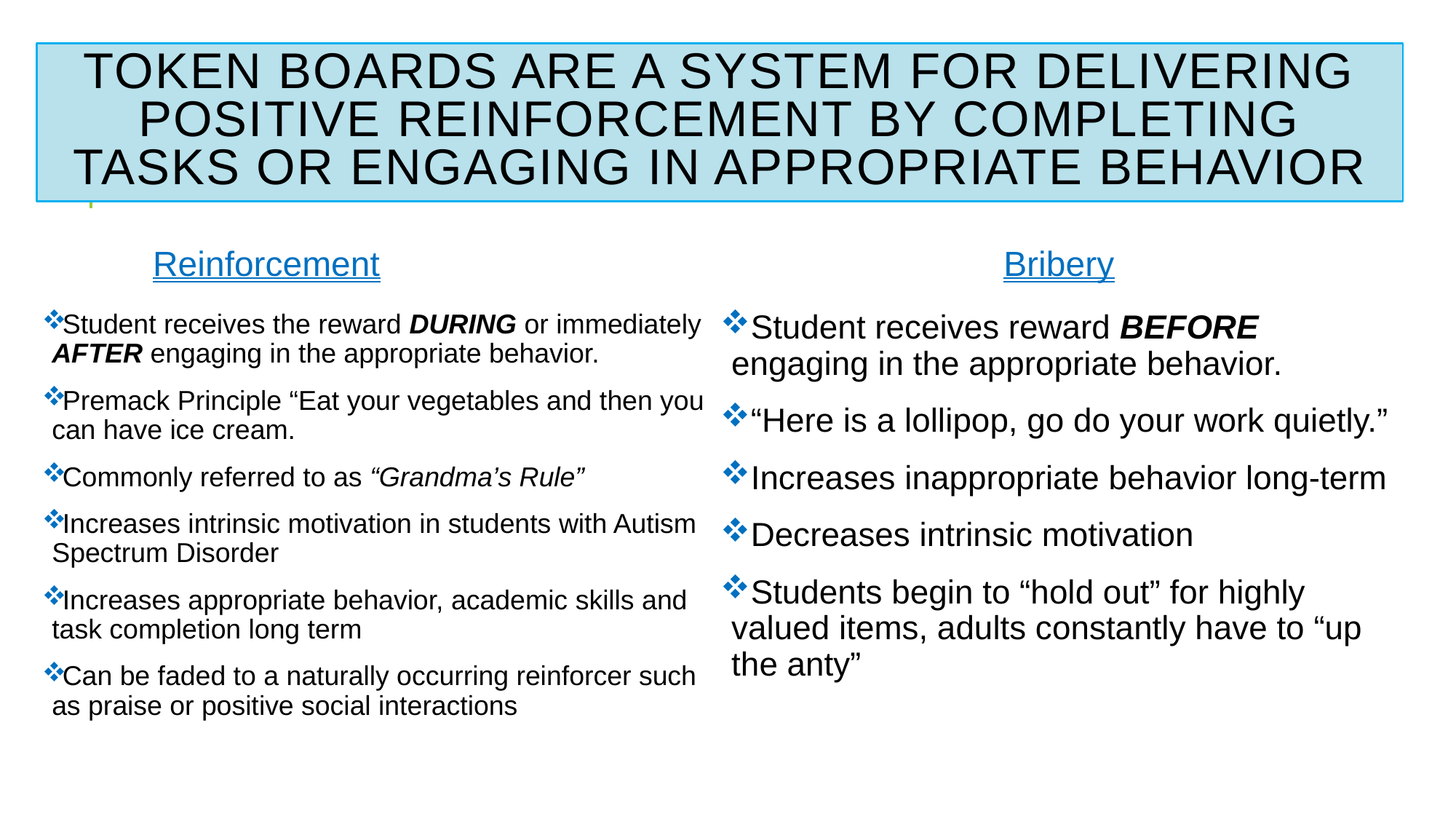

# Token boards are a system for delivering positive reinforcement by completing tasks or engaging in appropriate behavior
Reinforcement
Bribery
Student receives the reward DURING or immediately AFTER engaging in the appropriate behavior.
Premack Principle “Eat your vegetables and then you can have ice cream.
Commonly referred to as “Grandma’s Rule”
Increases intrinsic motivation in students with Autism Spectrum Disorder
Increases appropriate behavior, academic skills and  task completion long term
Can be faded to a naturally occurring reinforcer such as praise or positive social interactions

Student receives reward BEFORE engaging in the appropriate behavior.
“Here is a lollipop, go do your work quietly.”
Increases inappropriate behavior long-term
Decreases intrinsic motivation
Students begin to “hold out” for highly valued items, adults constantly have to “up the anty”